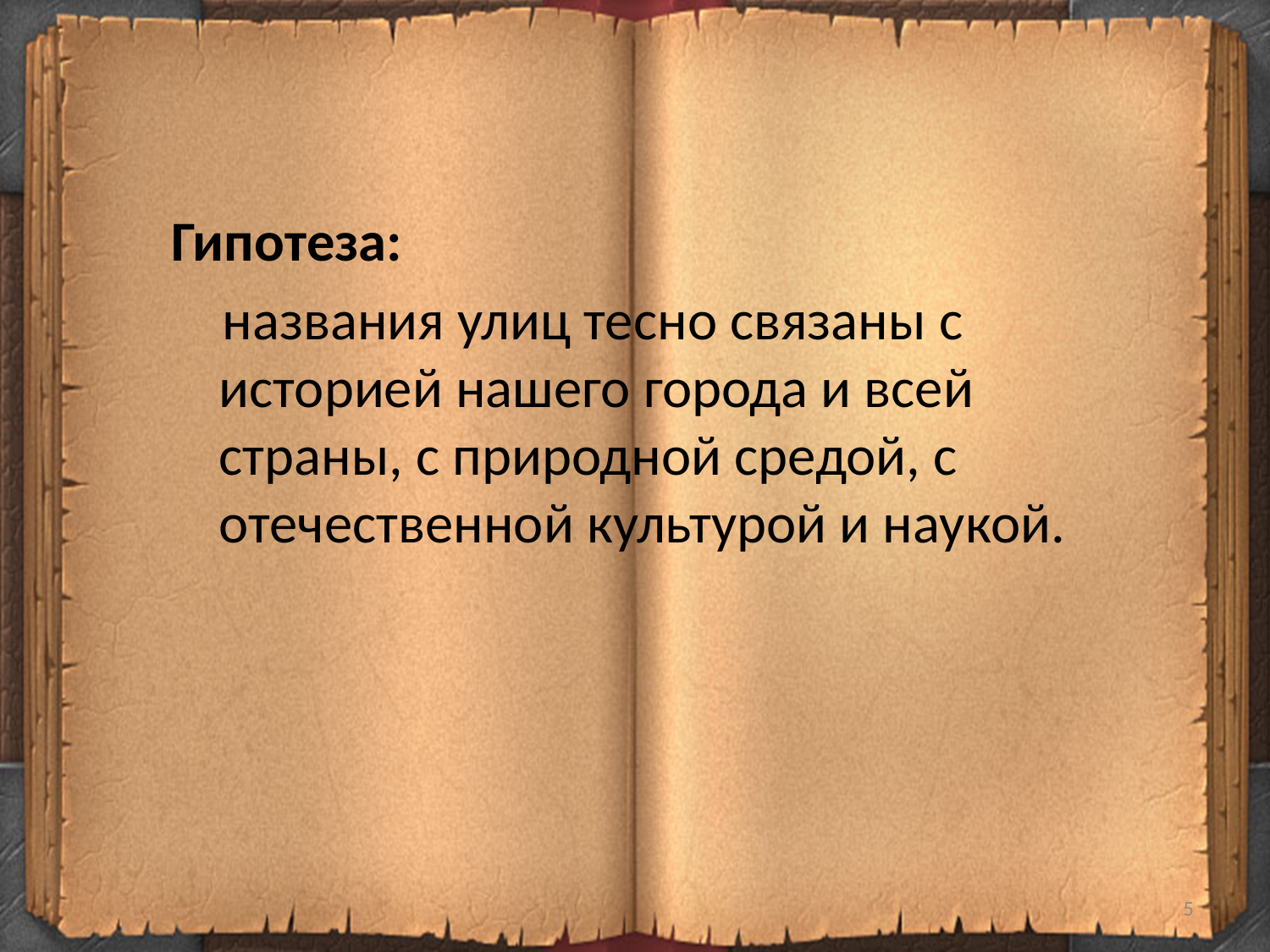

Гипотеза:
    названия улиц тесно связаны с историей нашего города и всей страны, с природной средой, с отечественной культурой и наукой.

#
5